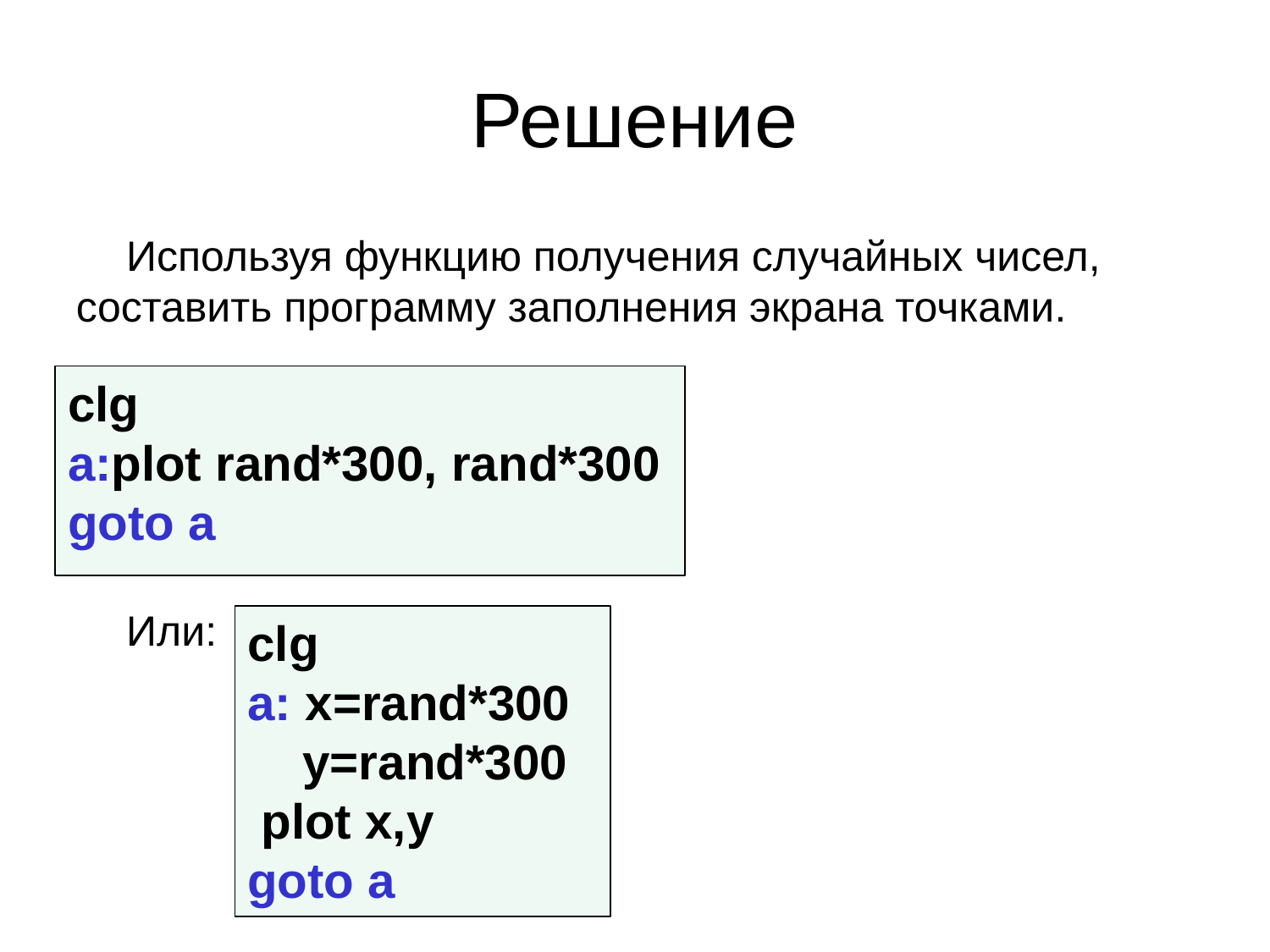

# Решение
Используя функцию получения случайных чисел, составить программу заполнения экрана точками.

Или:
clg
a:plot rand*300, rand*300
goto a

clg
a: x=rand*300
    y=rand*300    plot x,y
goto a
a: x=rand*300
    y=rand*300
    plot x,y
pause 0.1
clg
goto a